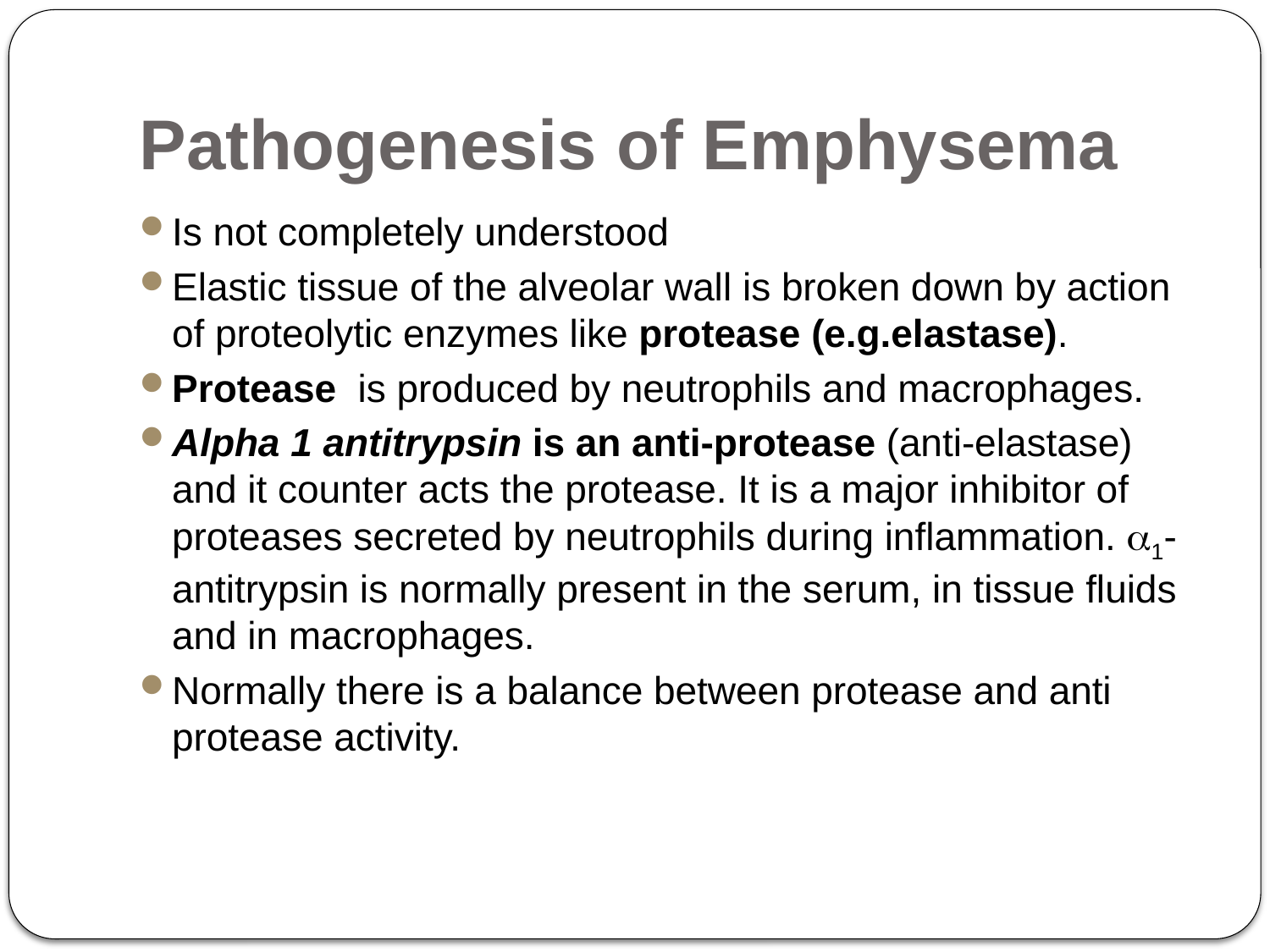

# Pathogenesis of Emphysema
Is not completely understood
Elastic tissue of the alveolar wall is broken down by action of proteolytic enzymes like protease (e.g.elastase).
Protease  is produced by neutrophils and macrophages.
Alpha 1 antitrypsin is an anti-protease (anti-elastase) and it counter acts the protease. It is a major inhibitor of proteases secreted by neutrophils during inflammation. α1-antitrypsin is normally present in the serum, in tissue fluids and in macrophages.
Normally there is a balance between protease and anti protease activity.